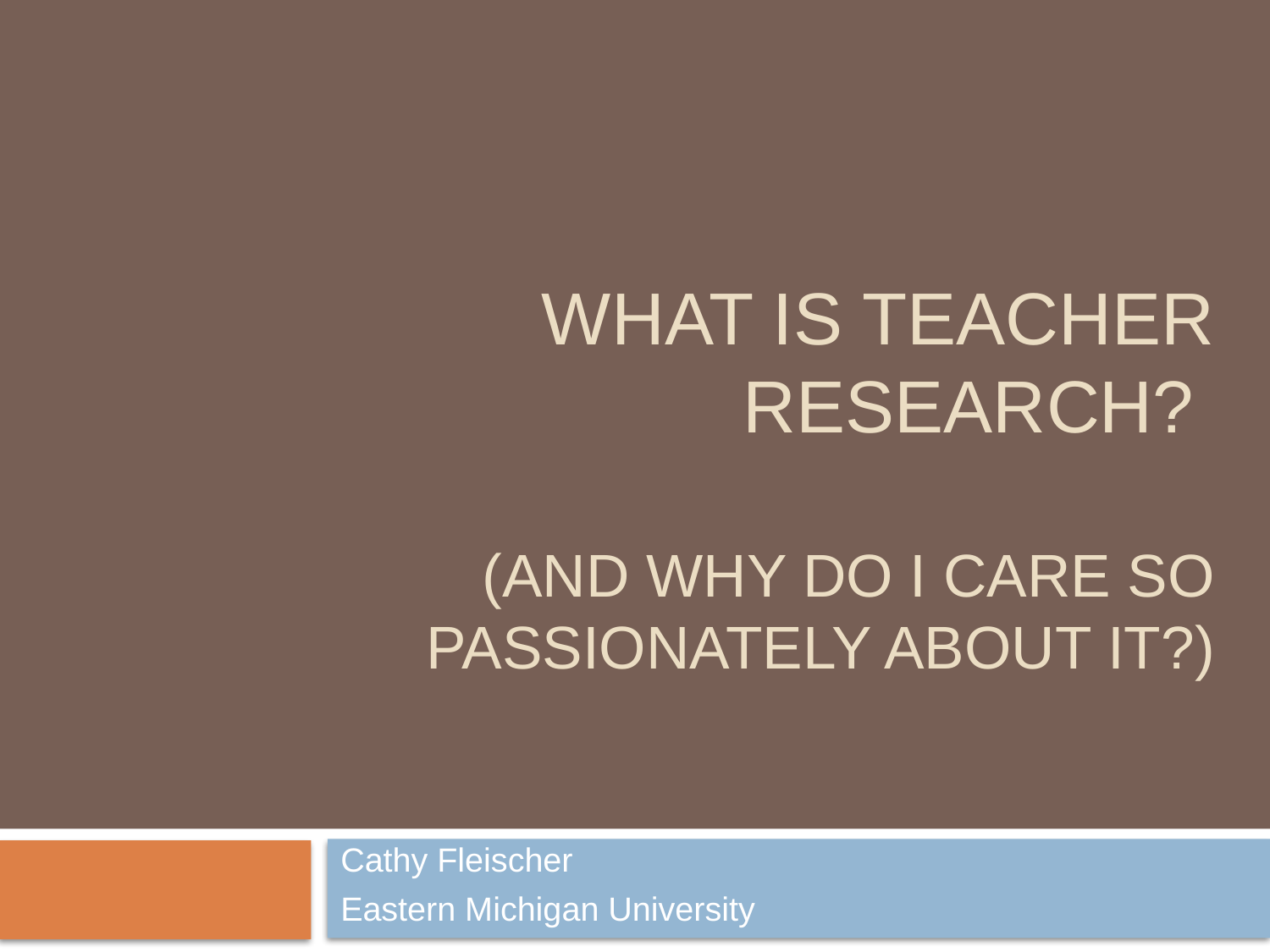

# What is Teacher Research? (and Why Do I Care So Passionately About It?)
Cathy Fleischer
Eastern Michigan University